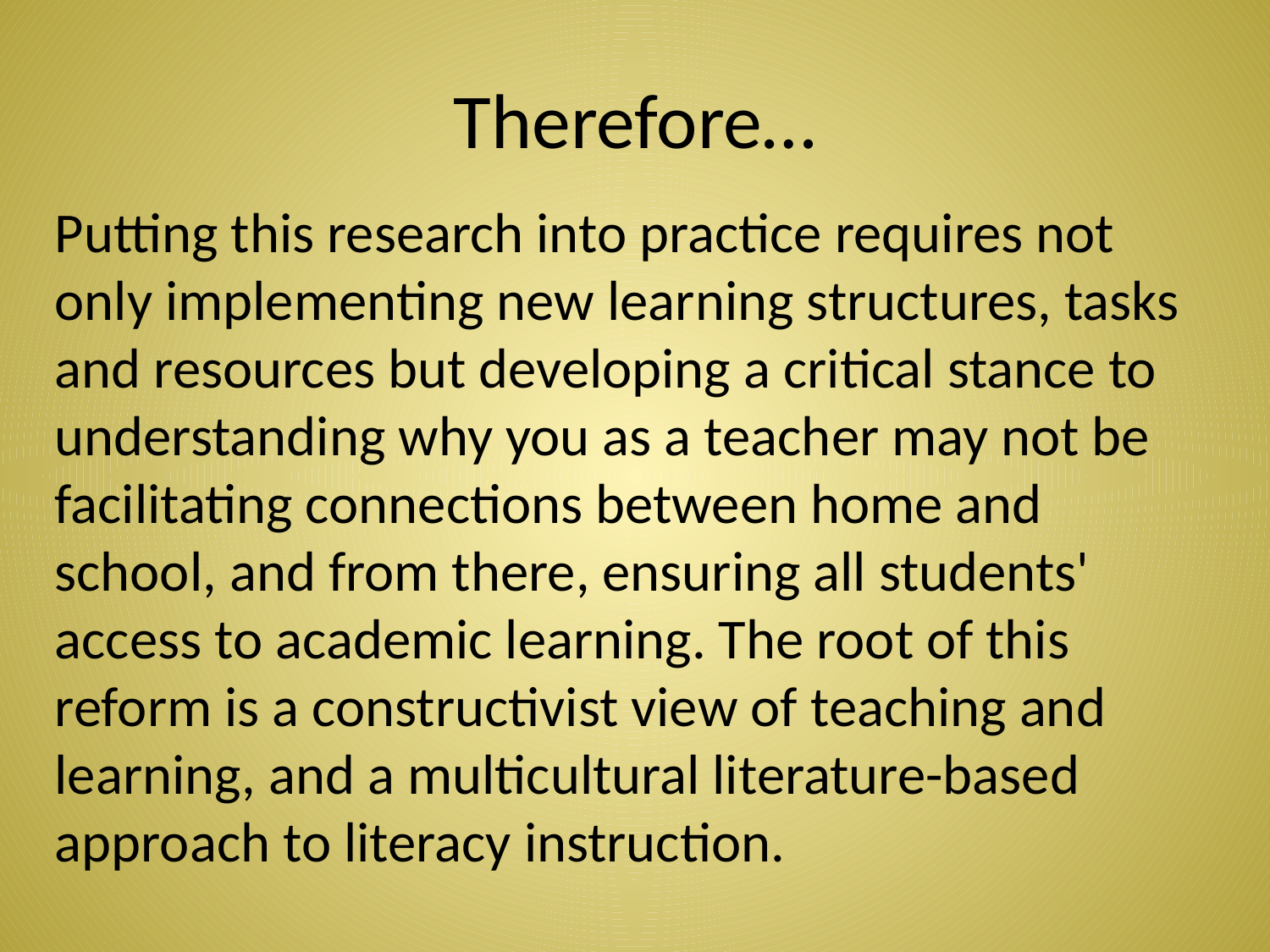

# Therefore…
Putting this research into practice requires not only implementing new learning structures, tasks and resources but developing a critical stance to understanding why you as a teacher may not be facilitating connections between home and school, and from there, ensuring all students' access to academic learning. The root of this reform is a constructivist view of teaching and learning, and a multicultural literature-based approach to literacy instruction.